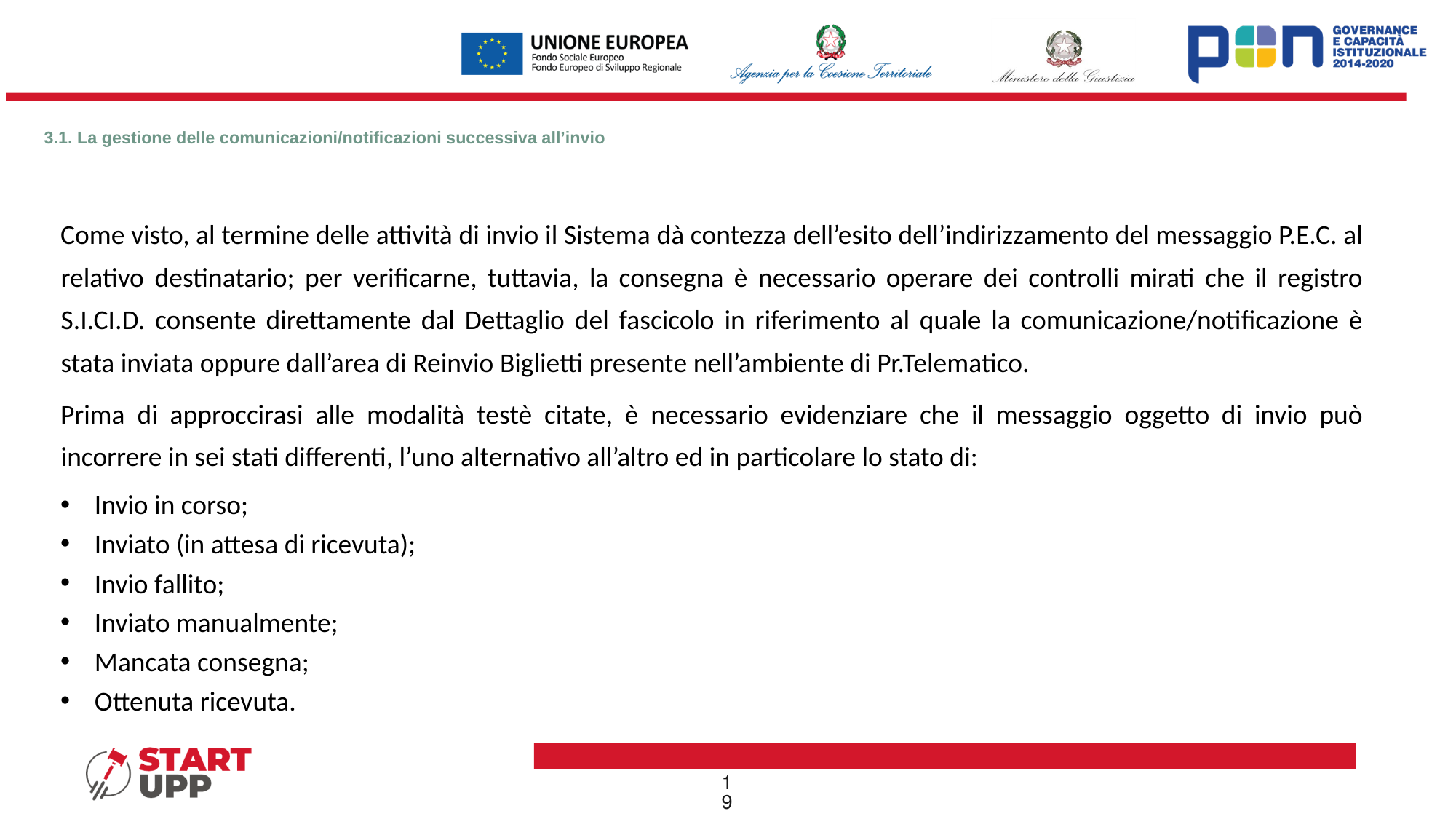

# 3.1. La gestione delle comunicazioni/notificazioni successiva all’invio
Come visto, al termine delle attività di invio il Sistema dà contezza dell’esito dell’indirizzamento del messaggio P.E.C. al relativo destinatario; per verificarne, tuttavia, la consegna è necessario operare dei controlli mirati che il registro S.I.CI.D. consente direttamente dal Dettaglio del fascicolo in riferimento al quale la comunicazione/notificazione è stata inviata oppure dall’area di Reinvio Biglietti presente nell’ambiente di Pr.Telematico.
Prima di approccirasi alle modalità testè citate, è necessario evidenziare che il messaggio oggetto di invio può incorrere in sei stati differenti, l’uno alternativo all’altro ed in particolare lo stato di:
Invio in corso;
Inviato (in attesa di ricevuta);
Invio fallito;
Inviato manualmente;
Mancata consegna;
Ottenuta ricevuta.

19